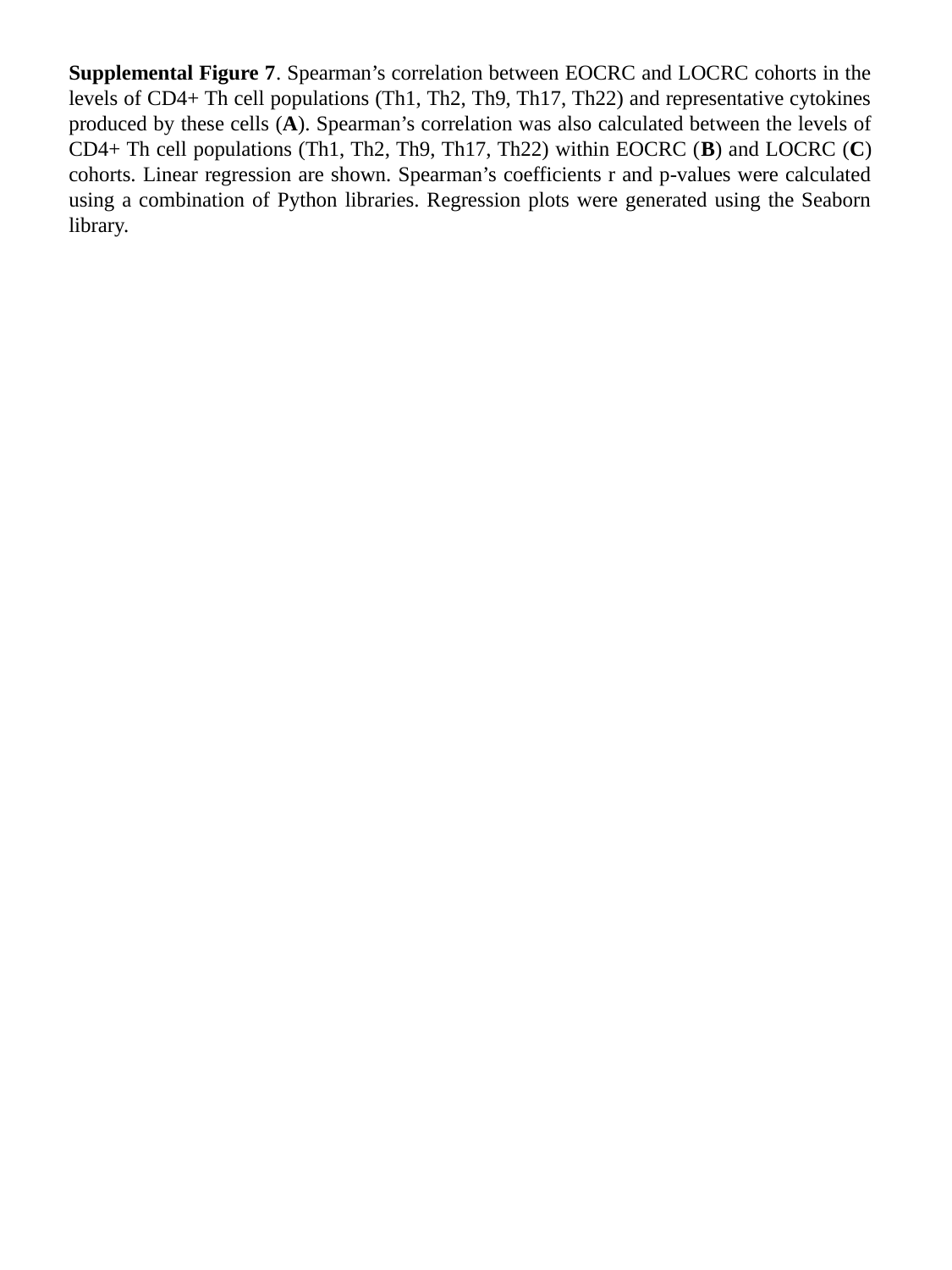

Supplemental Figure 7. Spearman’s correlation between EOCRC and LOCRC cohorts in the levels of CD4+ Th cell populations (Th1, Th2, Th9, Th17, Th22) and representative cytokines produced by these cells (A). Spearman’s correlation was also calculated between the levels of CD4+ Th cell populations (Th1, Th2, Th9, Th17, Th22) within EOCRC (B) and LOCRC (C) cohorts. Linear regression are shown. Spearman’s coefficients r and p-values were calculated using a combination of Python libraries. Regression plots were generated using the Seaborn library.